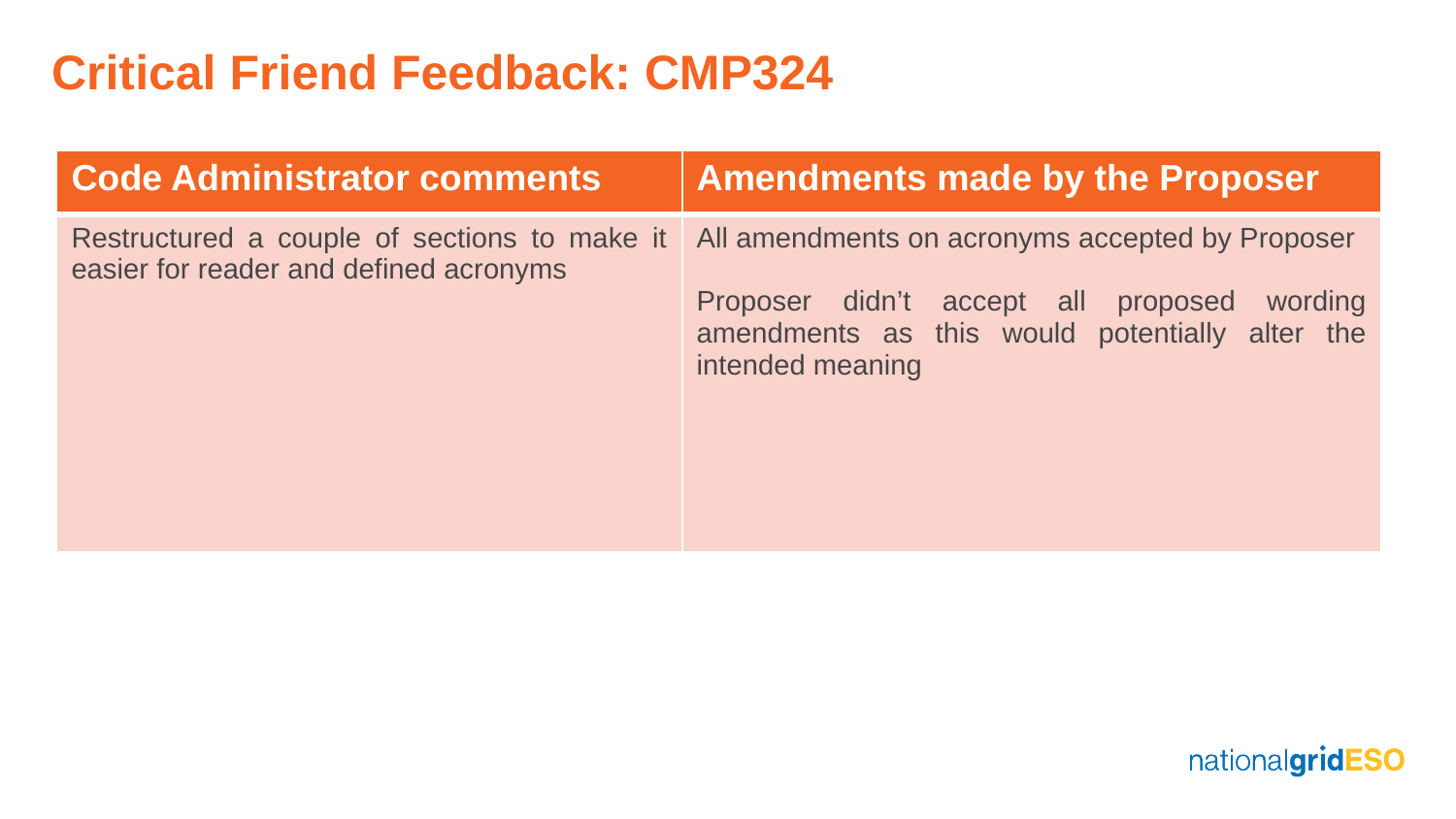

# Critical Friend Feedback: CMP324
| Code Administrator comments | Amendments made by the Proposer |
| --- | --- |
| Restructured a couple of sections to make it easier for reader and defined acronyms | All amendments on acronyms accepted by Proposer Proposer didn’t accept all proposed wording amendments as this would potentially alter the intended meaning |